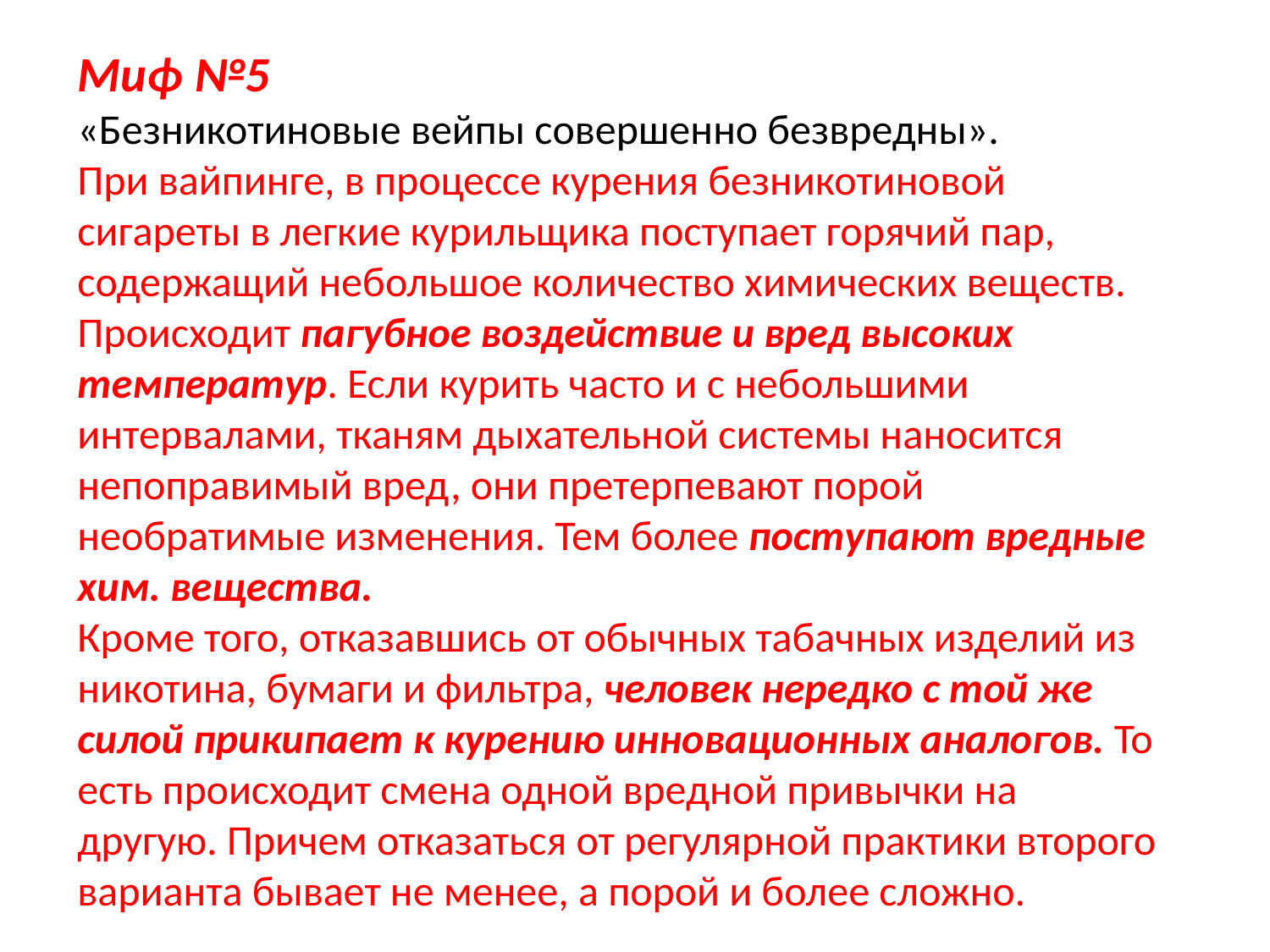

Миф №5
«Безникотиновые вейпы совершенно безвредны».
При вайпинге, в процессе курения безникотиновой сигареты в легкие курильщика поступает горячий пар, содержащий небольшое количество химических веществ. Происходит пагубное воздействие и вред высоких температур. Если курить часто и с небольшими интервалами, тканям дыхательной системы наносится непоправимый вред, они претерпевают порой необратимые изменения. Тем более поступают вредные хим. вещества.
Кроме того, отказавшись от обычных табачных изделий из никотина, бумаги и фильтра, человек нередко с той же силой прикипает к курению инновационных аналогов. То есть происходит смена одной вредной привычки на другую. Причем отказаться от регулярной практики второго варианта бывает не менее, а порой и более сложно.